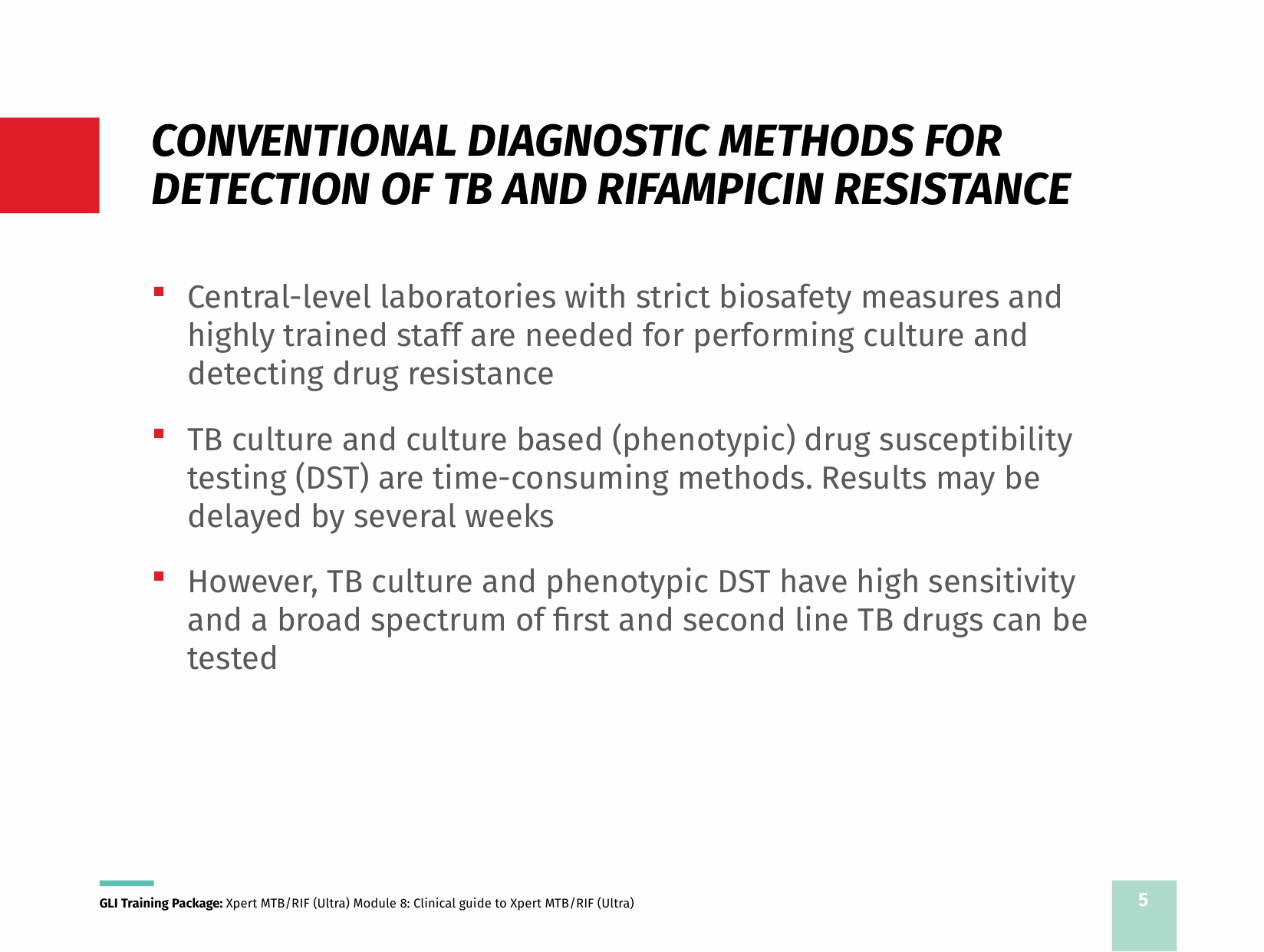

# CONVENTIONAL DIAGNOSTIC METHODS FOR DETECTION OF TB AND RIFAMPICIN RESISTANCE
Central-level laboratories with strict biosafety measures and highly trained staff are needed for performing culture and detecting drug resistance
TB culture and culture based (phenotypic) drug susceptibility testing (DST) are time-consuming methods. Results may be delayed by several weeks
However, TB culture and phenotypic DST have high sensitivity and a broad spectrum of first and second line TB drugs can be tested